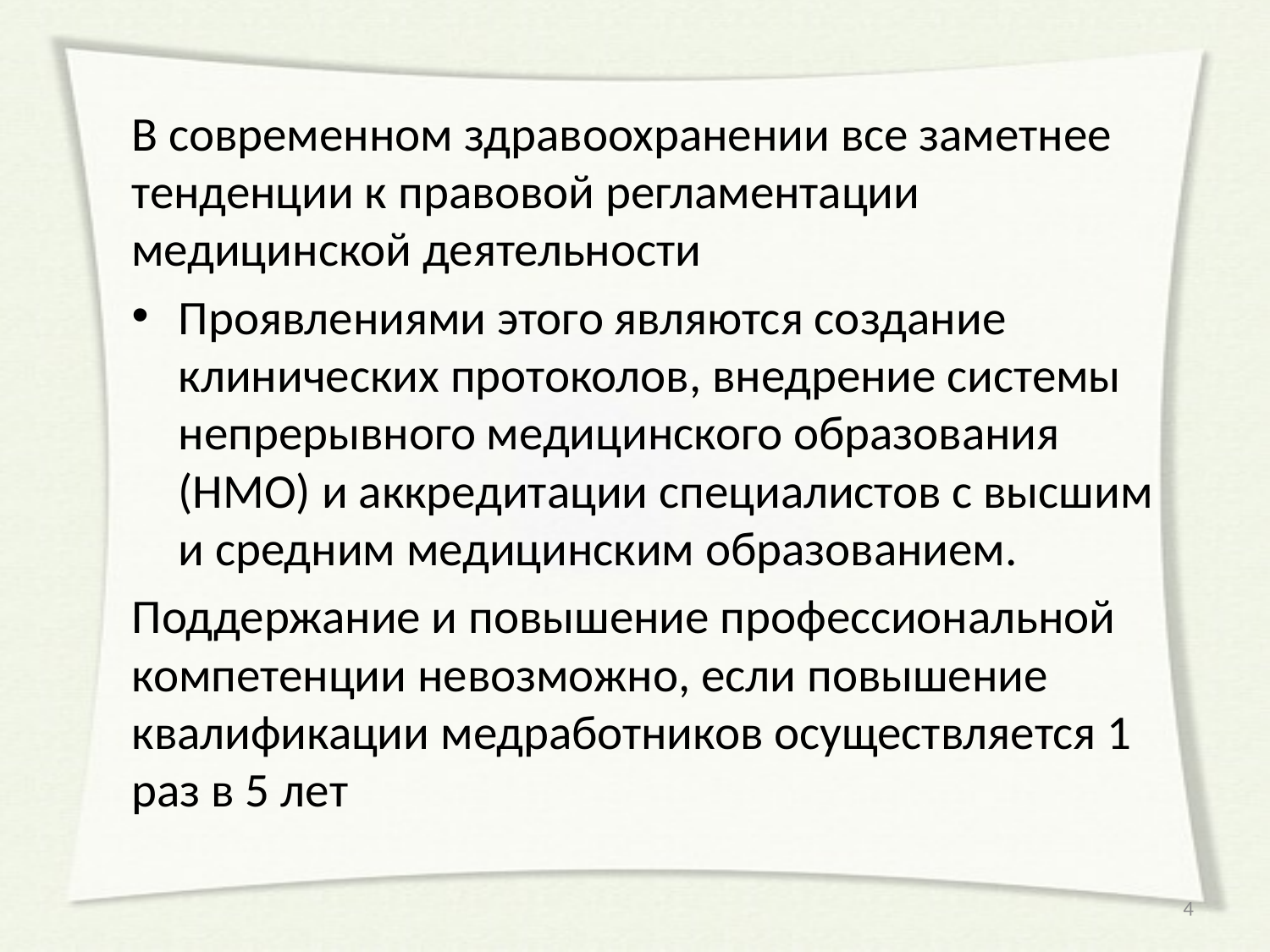

В современном здравоохранении все заметнее тенденции к правовой регламентации медицинской деятельности
Проявлениями этого являются создание клинических протоколов, внедрение системы непрерывного медицинского образования (НМО) и аккредитации специалистов с высшим и средним медицинским образованием.
Поддержание и повышение профессиональной компетенции невозможно, если повышение квалификации медработников осуществляется 1 раз в 5 лет

4